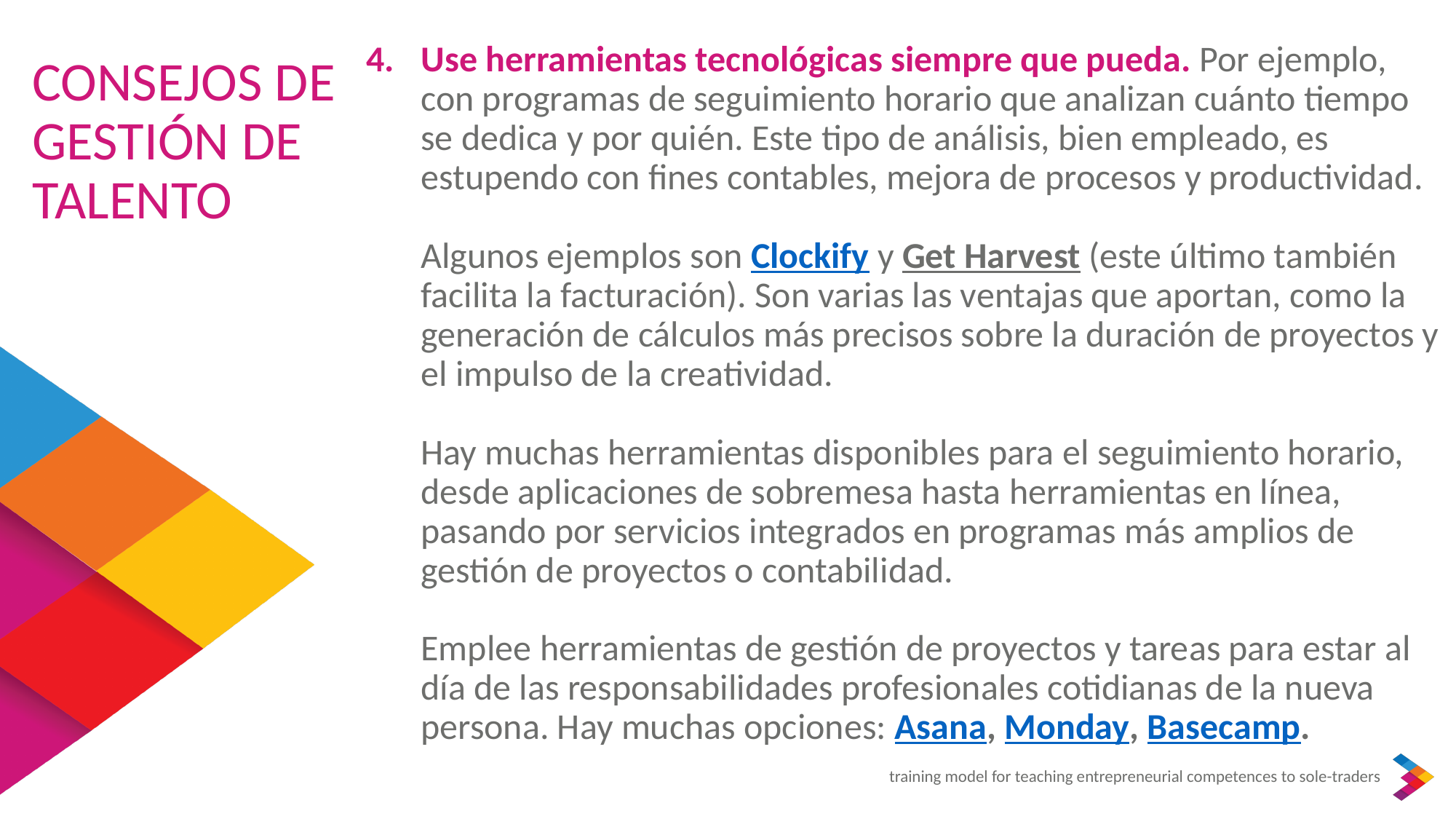

Use herramientas tecnológicas siempre que pueda. Por ejemplo, con programas de seguimiento horario que analizan cuánto tiempo se dedica y por quién. Este tipo de análisis, bien empleado, es estupendo con fines contables, mejora de procesos y productividad.
Algunos ejemplos son Clockify y Get Harvest (este último también facilita la facturación). Son varias las ventajas que aportan, como la generación de cálculos más precisos sobre la duración de proyectos y el impulso de la creatividad.
Hay muchas herramientas disponibles para el seguimiento horario, desde aplicaciones de sobremesa hasta herramientas en línea, pasando por servicios integrados en programas más amplios de gestión de proyectos o contabilidad.
Emplee herramientas de gestión de proyectos y tareas para estar al día de las responsabilidades profesionales cotidianas de la nueva persona. Hay muchas opciones: Asana, Monday, Basecamp.
CONSEJOS DE GESTIÓN DE TALENTO